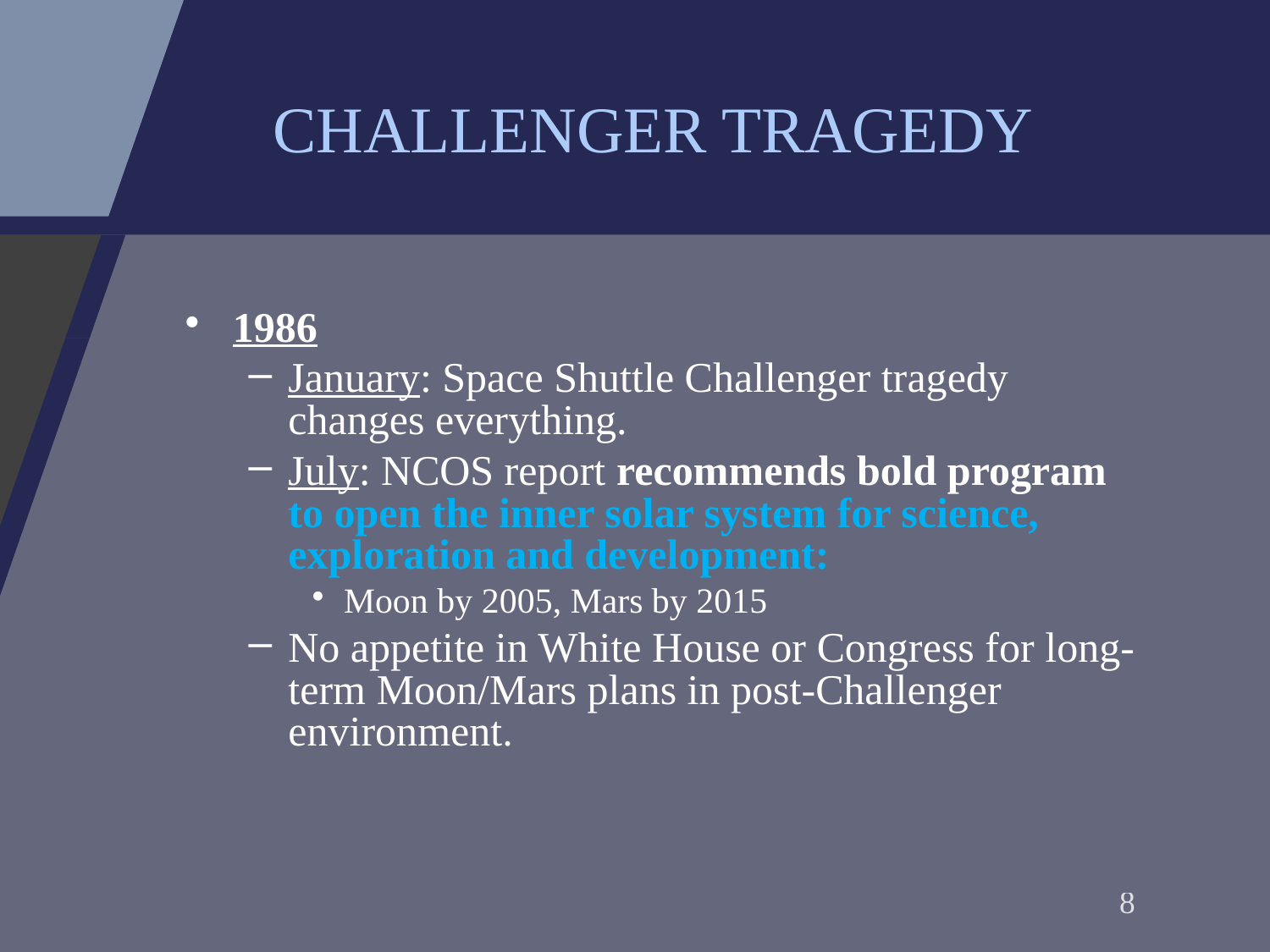

# CHALLENGER TRAGEDY

1986
January: Space Shuttle Challenger tragedy changes everything.
July: NCOS report recommends bold program to open the inner solar system for science, exploration and development:
Moon by 2005, Mars by 2015
No appetite in White House or Congress for long-term Moon/Mars plans in post-Challenger environment.
8